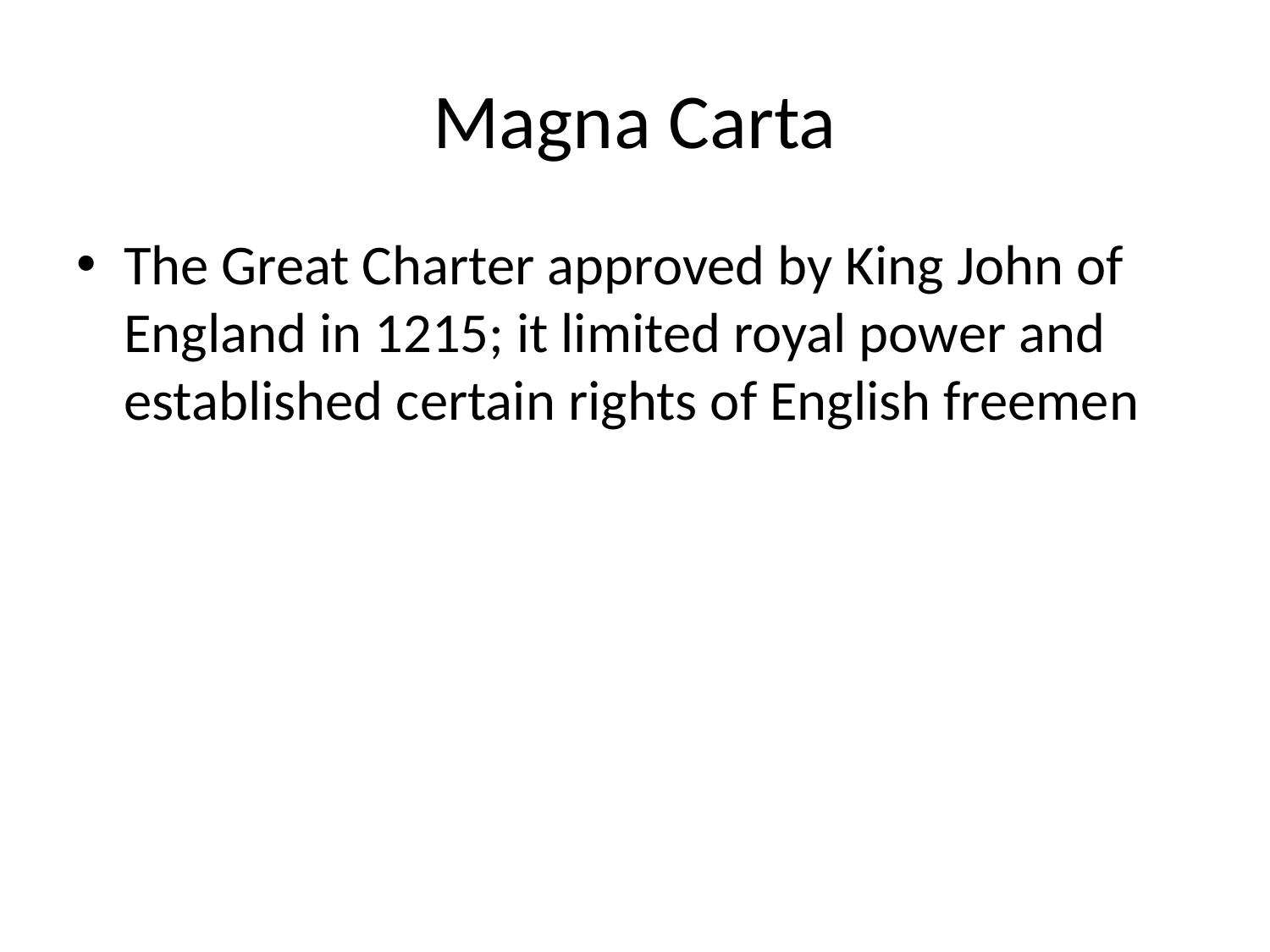

# Magna Carta
The Great Charter approved by King John of England in 1215; it limited royal power and established certain rights of English freemen